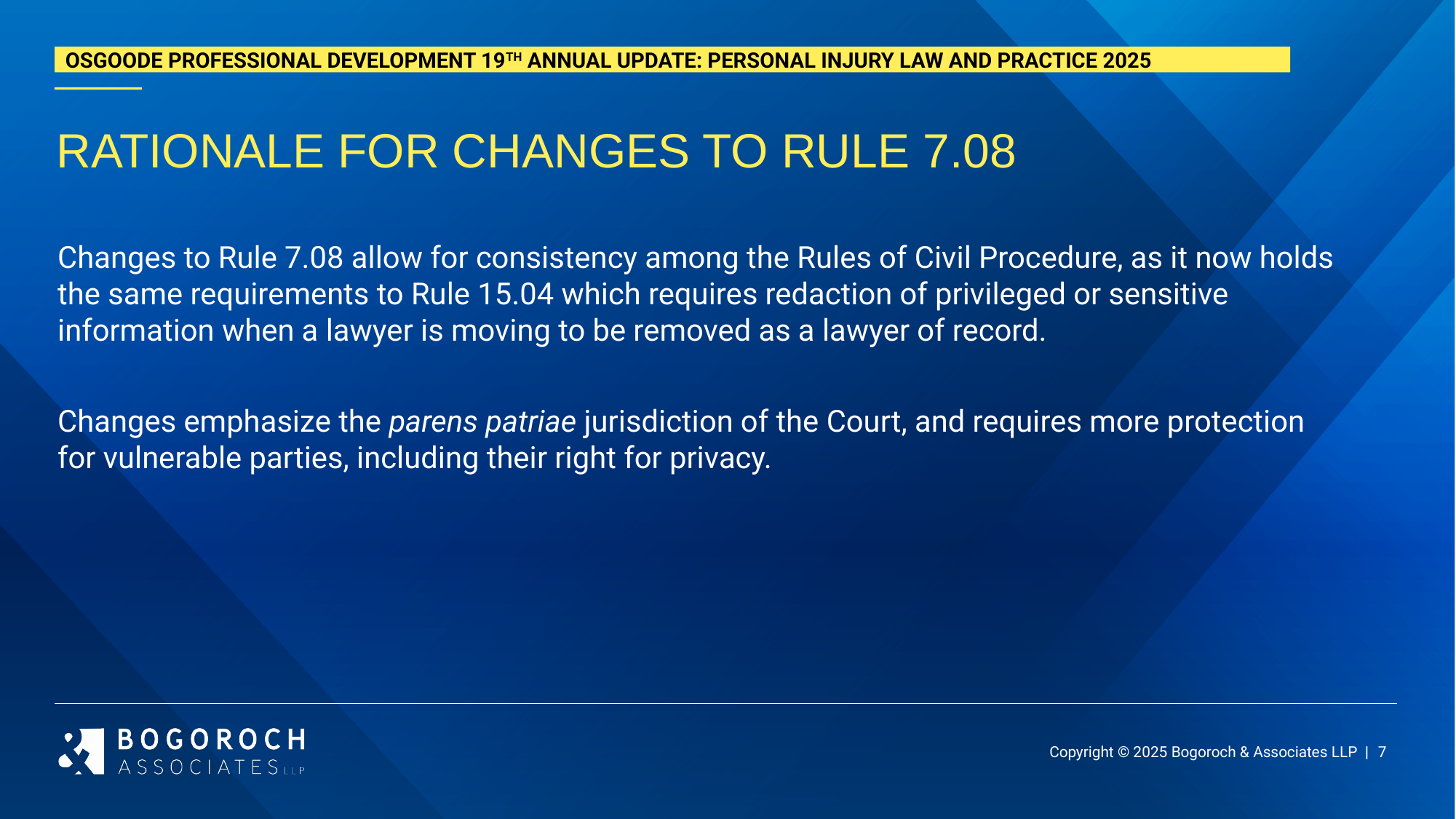

# RATIONALE FOR CHANGES TO RULE 7.08
Changes to Rule 7.08 allow for consistency among the Rules of Civil Procedure, as it now holds the same requirements to Rule 15.04 which requires redaction of privileged or sensitive information when a lawyer is moving to be removed as a lawyer of record.

Changes emphasize the parens patriae jurisdiction of the Court, and requires more protection for vulnerable parties, including their right for privacy.